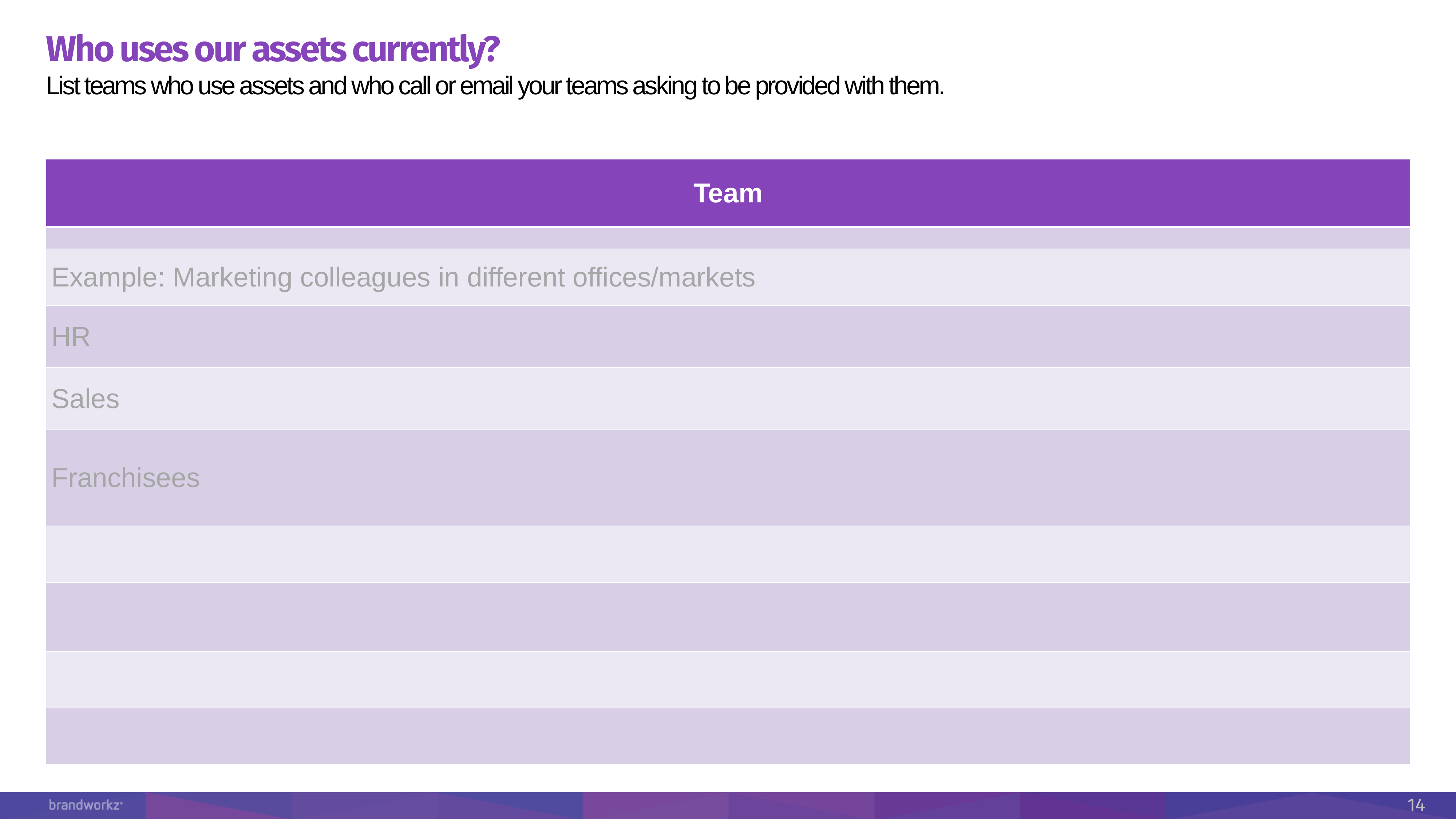

# Who uses our assets currently? List teams who use assets and who call or email your teams asking to be provided with them.
| Team |
| --- |
|  |
| Example: Marketing colleagues in different offices/markets |
| HR |
| Sales |
| Franchisees |
|  |
|  |
|  |
|  |